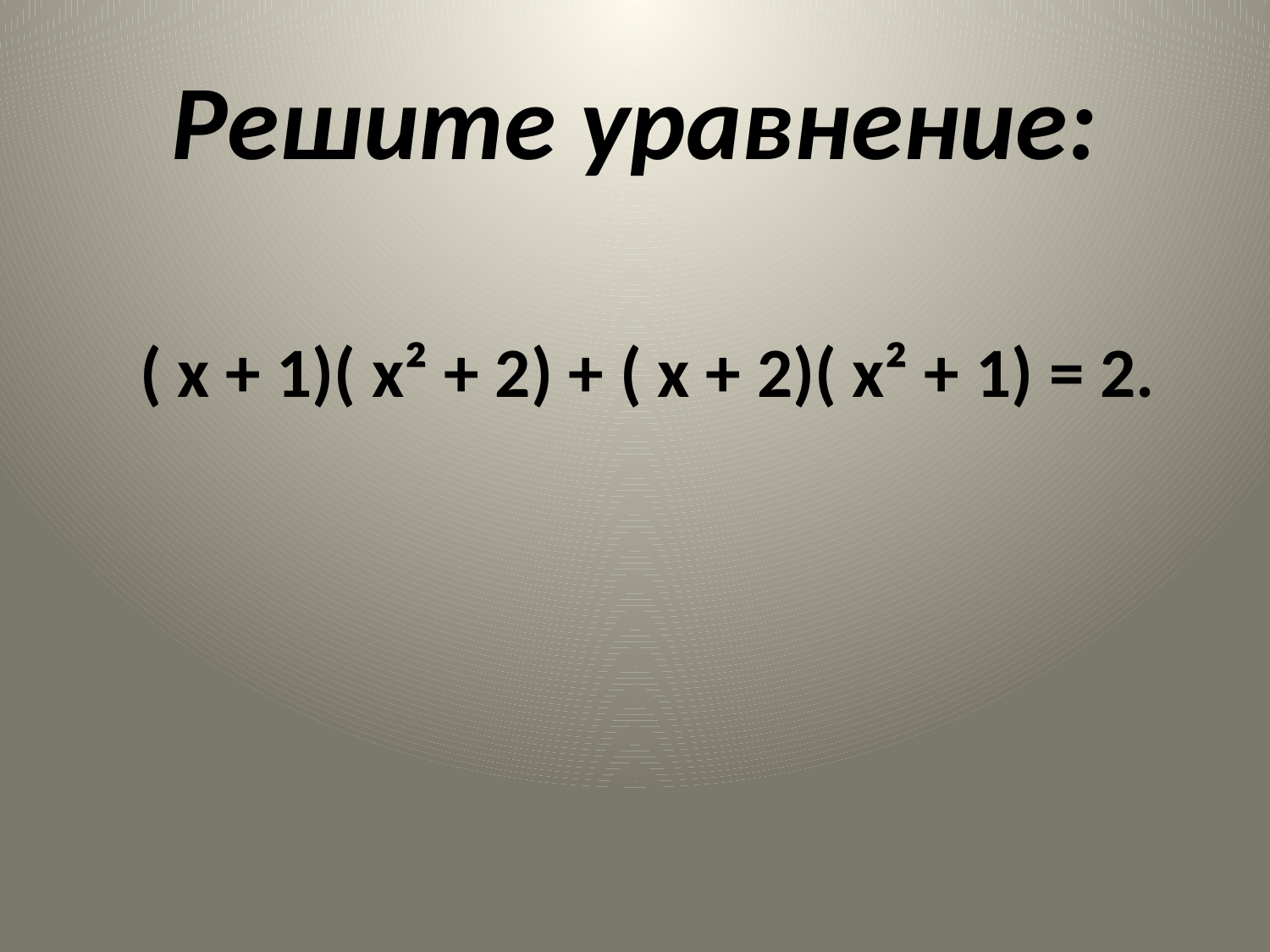

# Решите уравнение:

    ( х + 1)( х² + 2) + ( х + 2)( х² + 1) = 2.